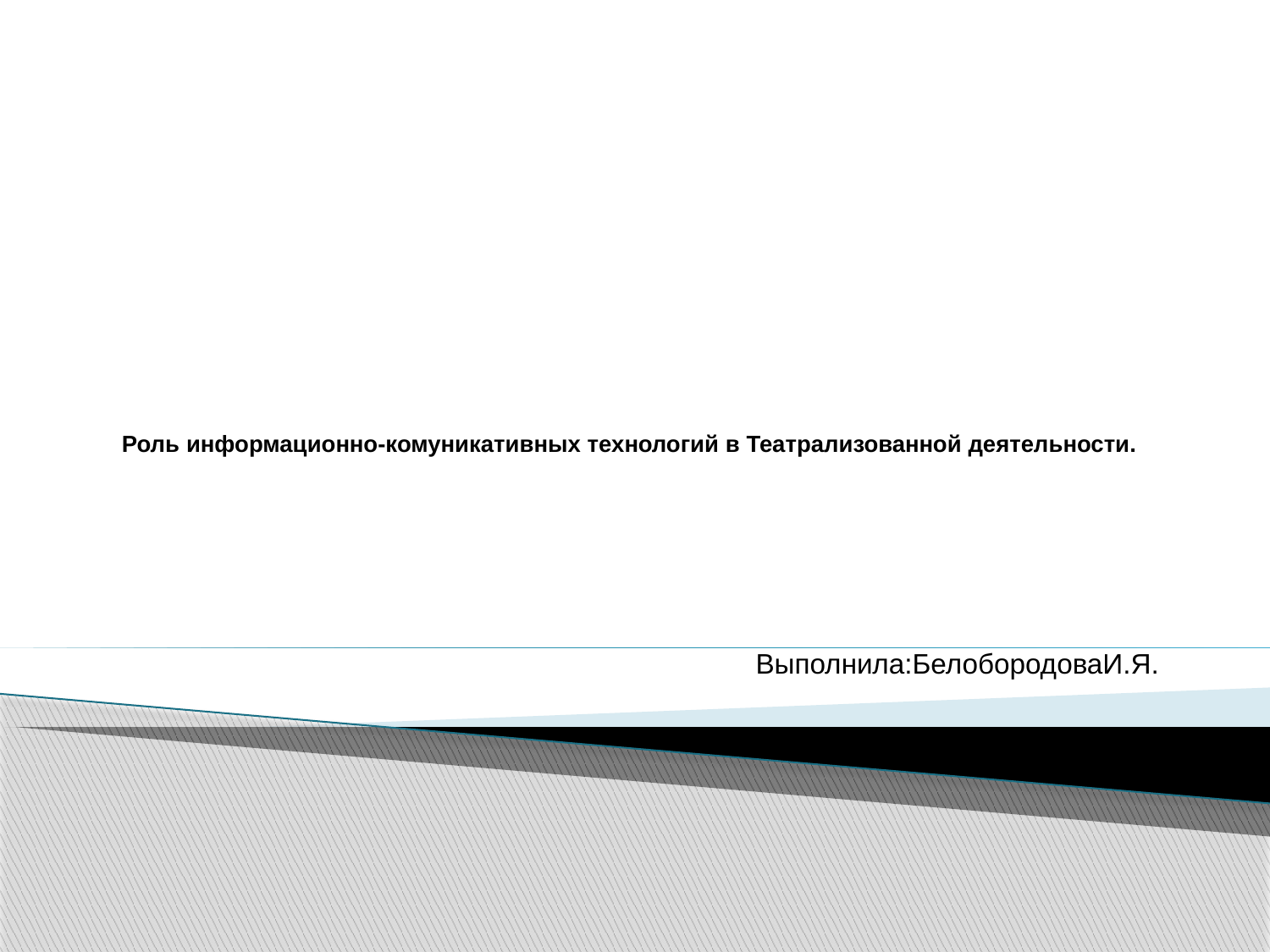

# Роль информационно-комуникативных технологий в Театрализованной деятельности.

                                                                                                         Выполнила:БелобородоваИ.Я.